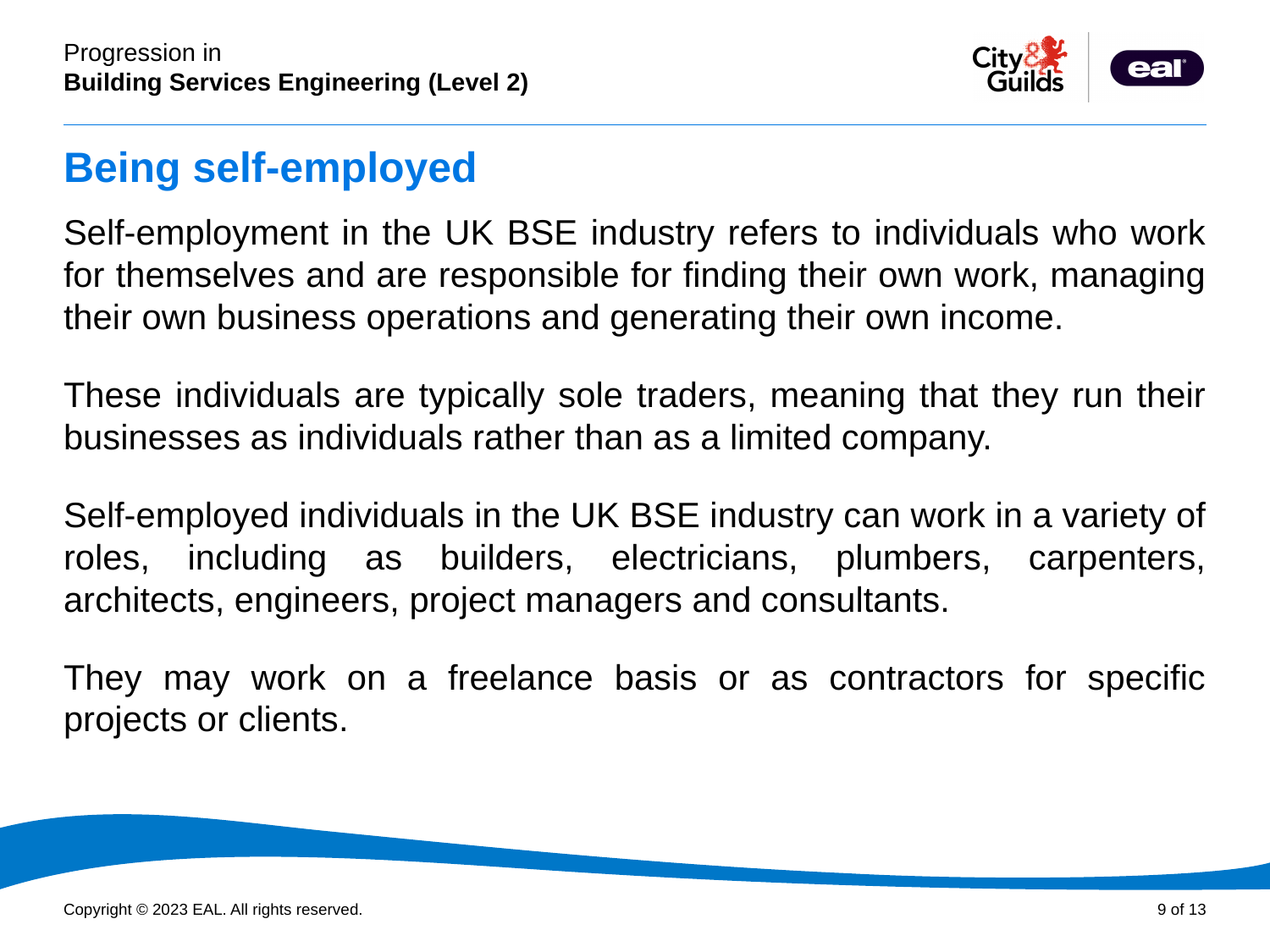

# Being self-employed
Self-employment in the UK BSE industry refers to individuals who work for themselves and are responsible for finding their own work, managing their own business operations and generating their own income.
These individuals are typically sole traders, meaning that they run their businesses as individuals rather than as a limited company.
Self-employed individuals in the UK BSE industry can work in a variety of roles, including as builders, electricians, plumbers, carpenters, architects, engineers, project managers and consultants.
They may work on a freelance basis or as contractors for specific projects or clients.